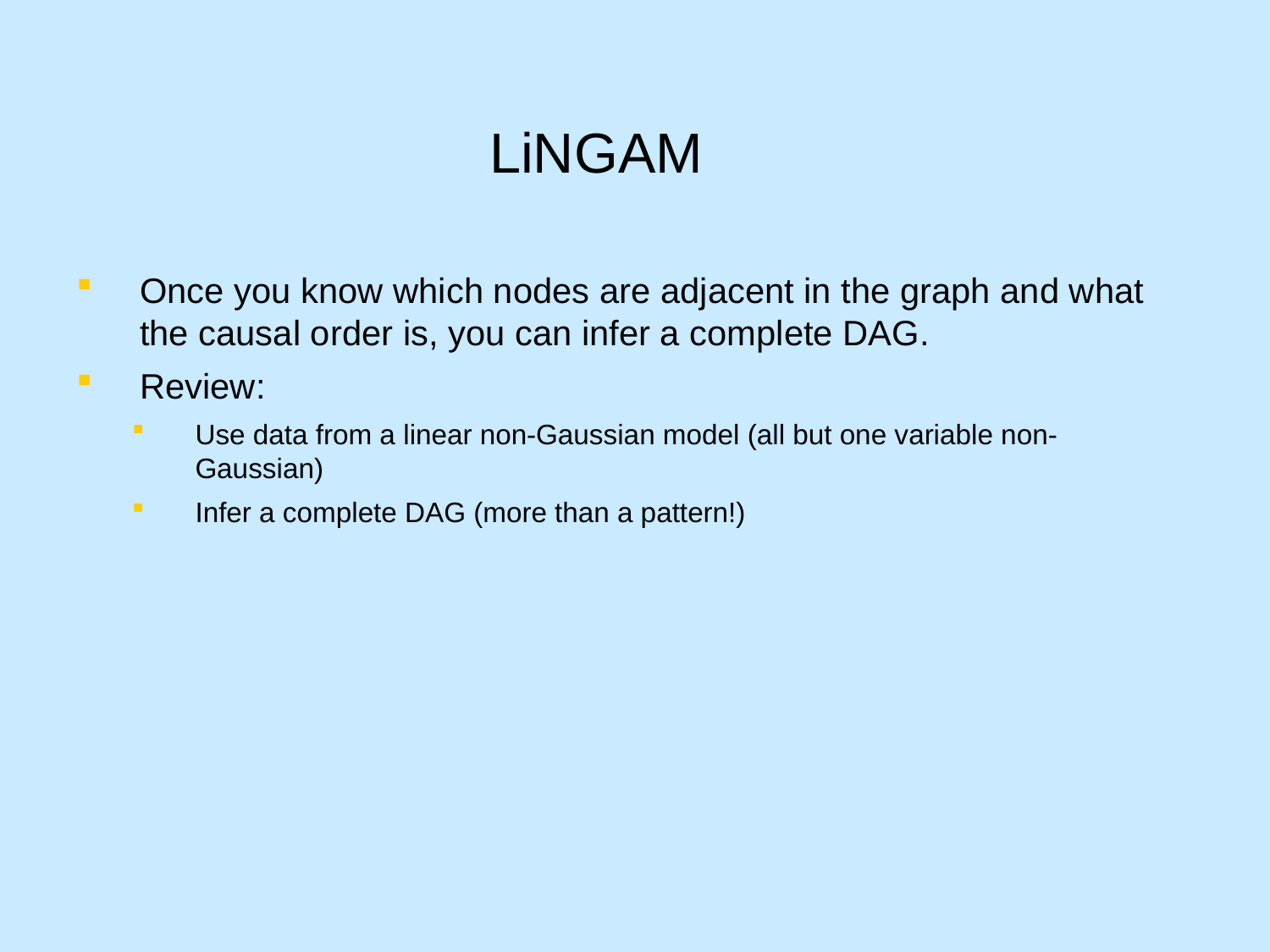

# LiNGAM
Once you know which nodes are adjacent in the graph and what the causal order is, you can infer a complete DAG.
Review:
Use data from a linear non-Gaussian model (all but one variable non-Gaussian)
Infer a complete DAG (more than a pattern!)